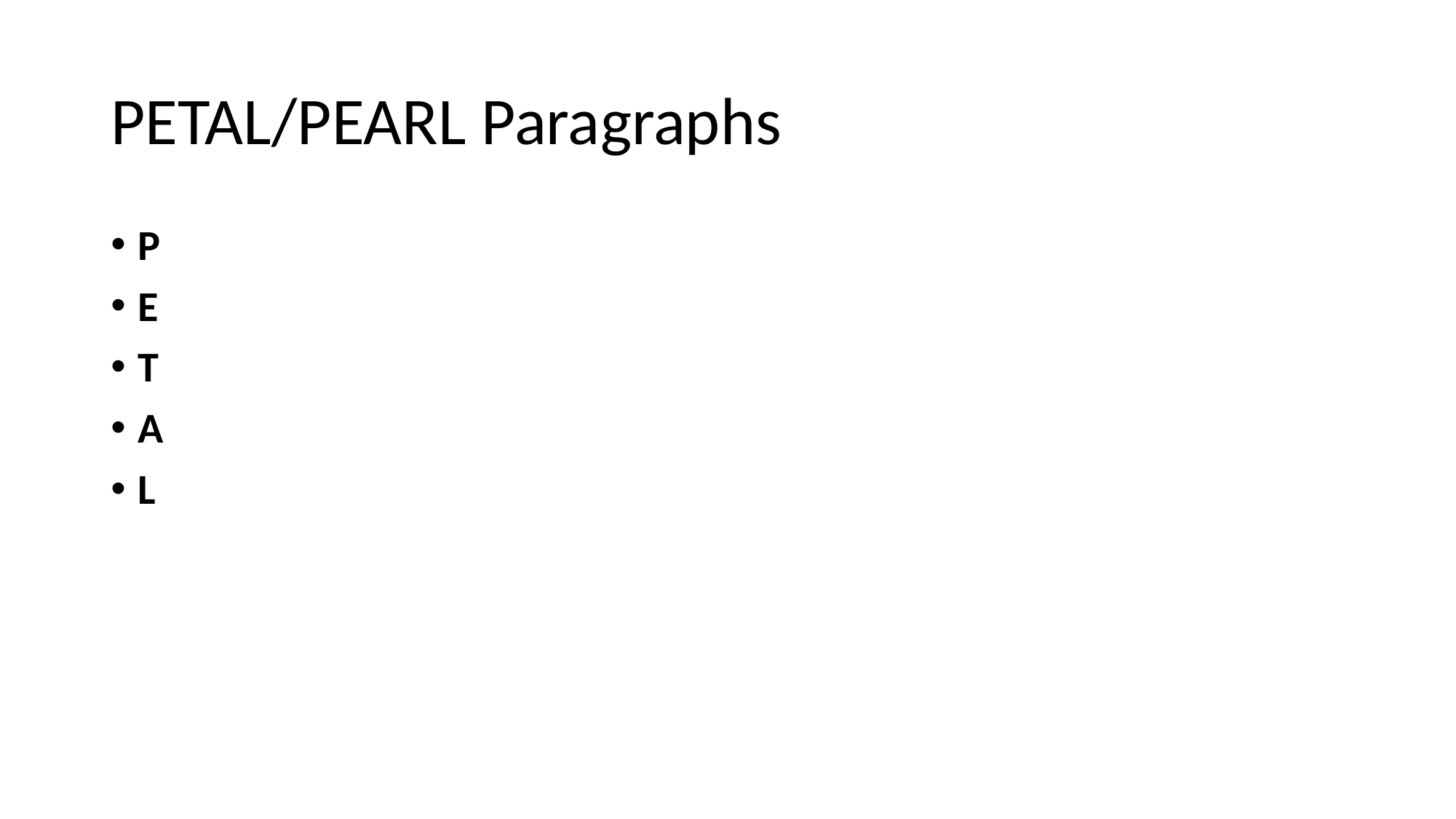

# PETAL/PEARL Paragraphs
P
E
T
A
L